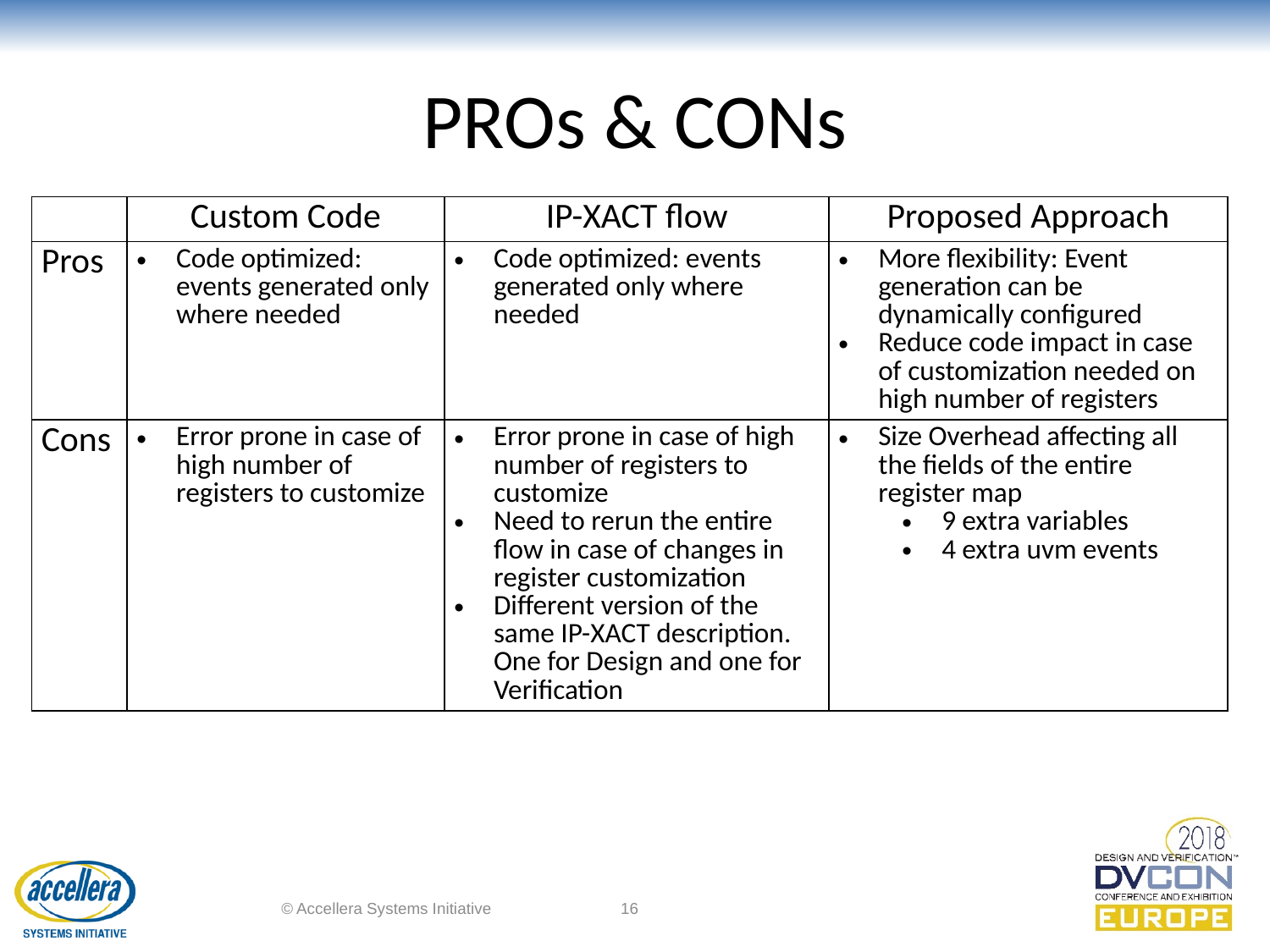

# PROs & CONs
|  | Custom Code | IP-XACT flow | Proposed Approach |
| --- | --- | --- | --- |
| Pros | Code optimized: events generated only where needed | Code optimized: events generated only where needed | More flexibility: Event generation can be dynamically configured Reduce code impact in case of customization needed on high number of registers |
| Cons | Error prone in case of high number of registers to customize | Error prone in case of high number of registers to customize Need to rerun the entire flow in case of changes in register customization Different version of the same IP-XACT description. One for Design and one for Verification | Size Overhead affecting all the fields of the entire register map 9 extra variables 4 extra uvm events |
© Accellera Systems Initiative
16